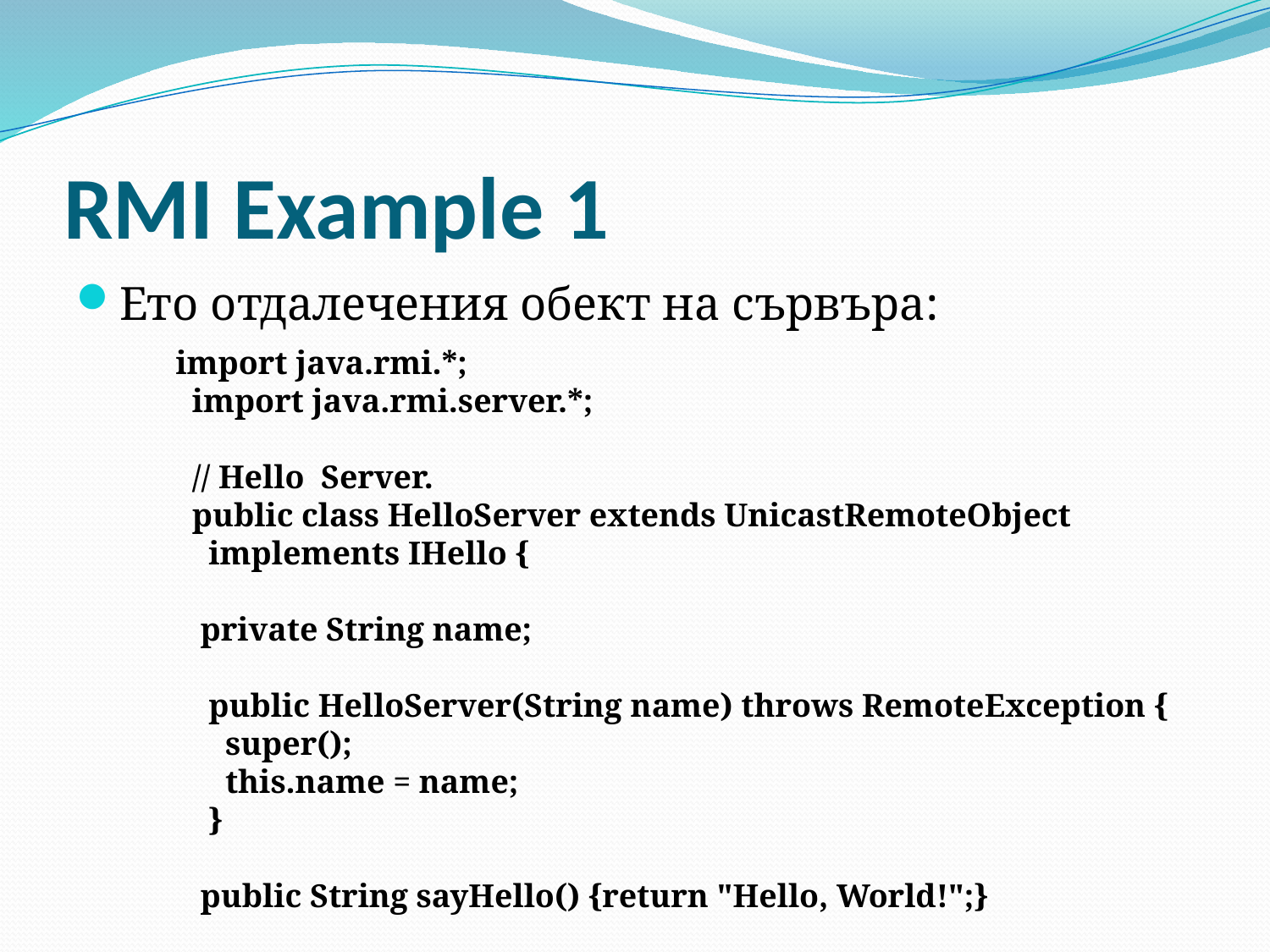

# RMI Example 1
Ето отдалечения обект на сървъра:
 import java.rmi.*;
   import java.rmi.server.*;

   // Hello  Server.
   public class HelloServer extends UnicastRemoteObject
     implements IHello {

    private String name;

     public HelloServer(String name) throws RemoteException {
       super();
       this.name = name;
     }

    public String sayHello() {return "Hello, World!";}